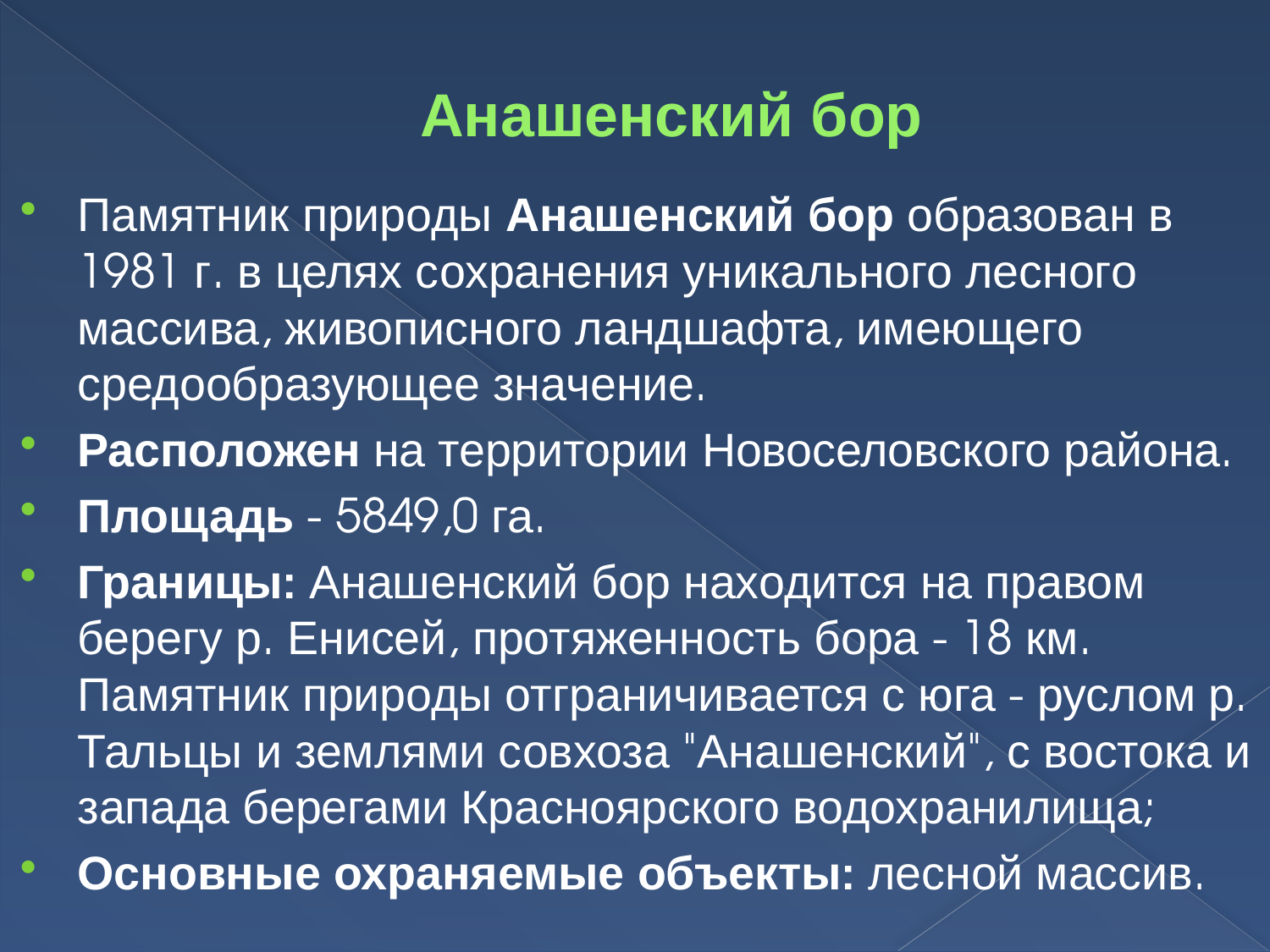

# Анашенский бор
Памятник природы Анашенский бор образован в 1981 г. в целях сохранения уникального лесного массива, живописного ландшафта, имеющего средообразующее значение.
Расположен на территории Новоселовского района.
Площадь - 5849,0 га.
Границы: Анашенский бор находится на правом берегу р. Енисей, протяженность бора - 18 км. Памятник природы отграничивается с юга - руслом р. Тальцы и землями совхоза "Анашенский", с востока и запада берегами Красноярского водохранилища;
Основные охраняемые объекты: лесной массив.